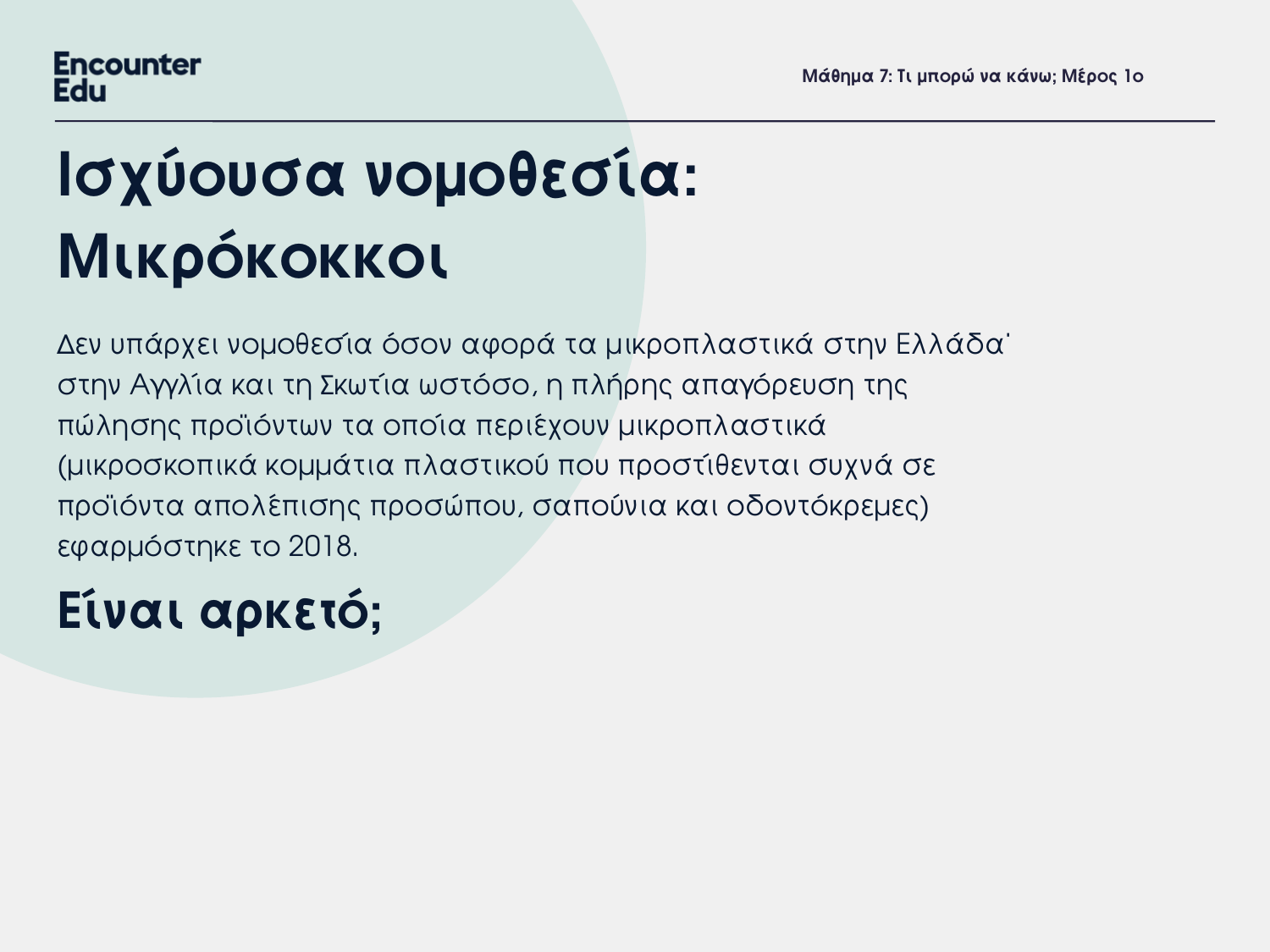

# Μάθημα 7: Τι μπορώ να κάνω; Μέρος 1ο
Ισχύουσα νομοθεσία:
Μικρόκοκκοι
Δεν υπάρχει νομοθεσία όσον αφορά τα μικροπλαστικά στην Ελλάδα˙ στην Αγγλία και τη Σκωτία ωστόσο, η πλήρης απαγόρευση της πώλησης προϊόντων τα οποία περιέχουν μικροπλαστικά (μικροσκοπικά κομμάτια πλαστικού που προστίθενται συχνά σε προϊόντα απολέπισης προσώπου, σαπούνια και οδοντόκρεμες) εφαρμόστηκε το 2018.
Είναι αρκετό;